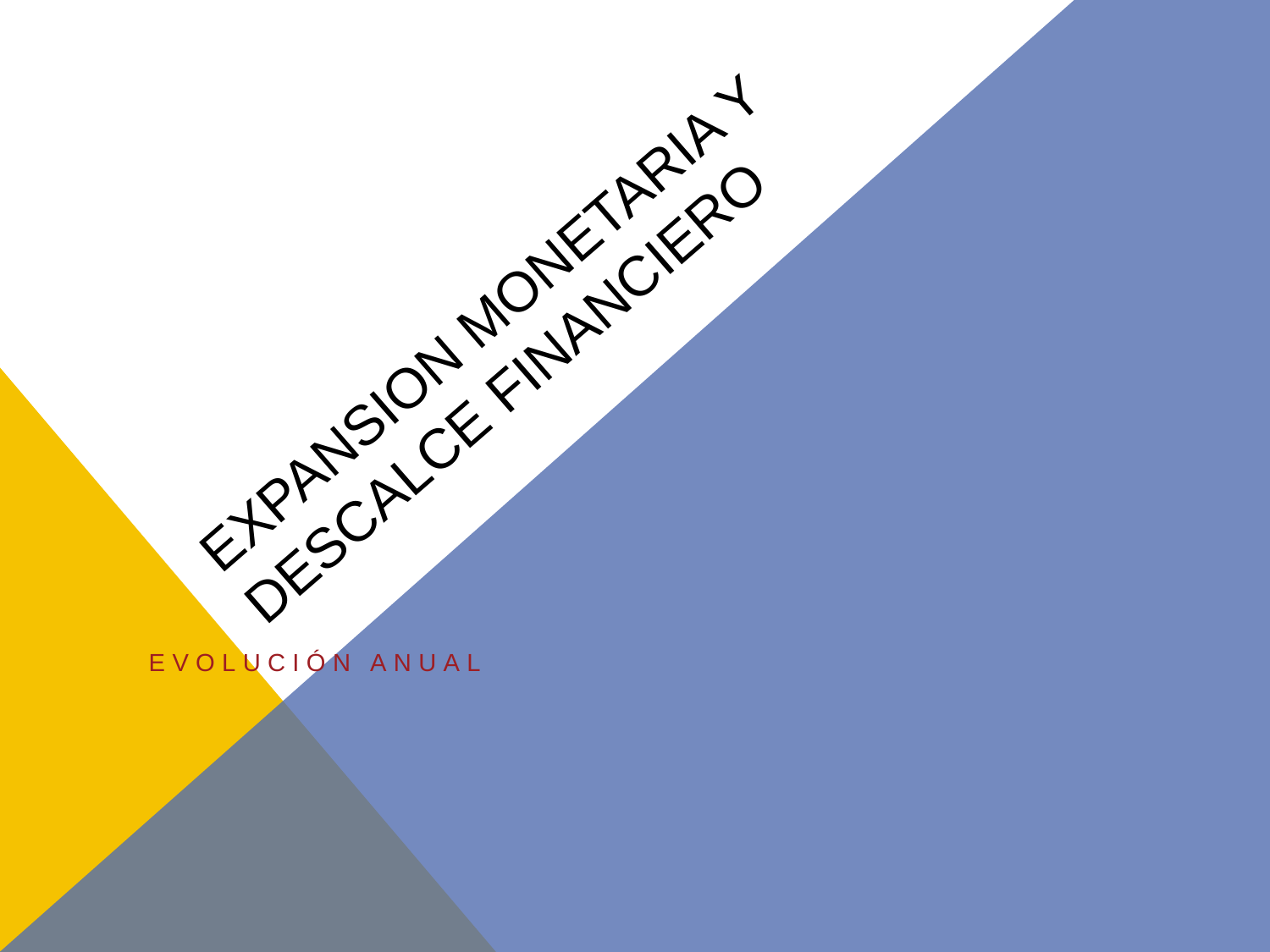

# Expansion monetaria y descalce Financiero
Evolución Anual